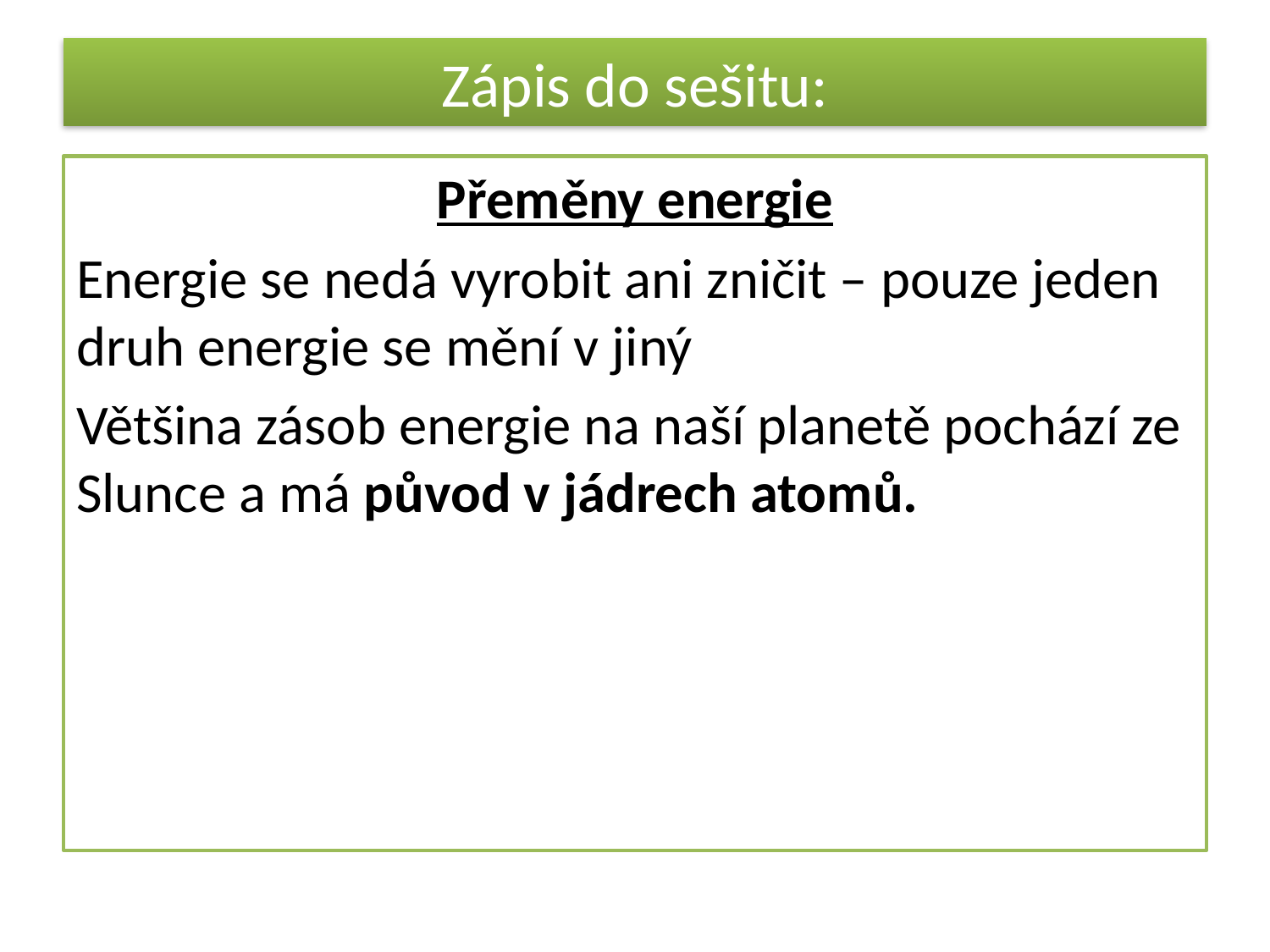

# Zápis do sešitu:
Přeměny energie
Energie se nedá vyrobit ani zničit – pouze jeden druh energie se mění v jiný
Většina zásob energie na naší planetě pochází ze Slunce a má původ v jádrech atomů.